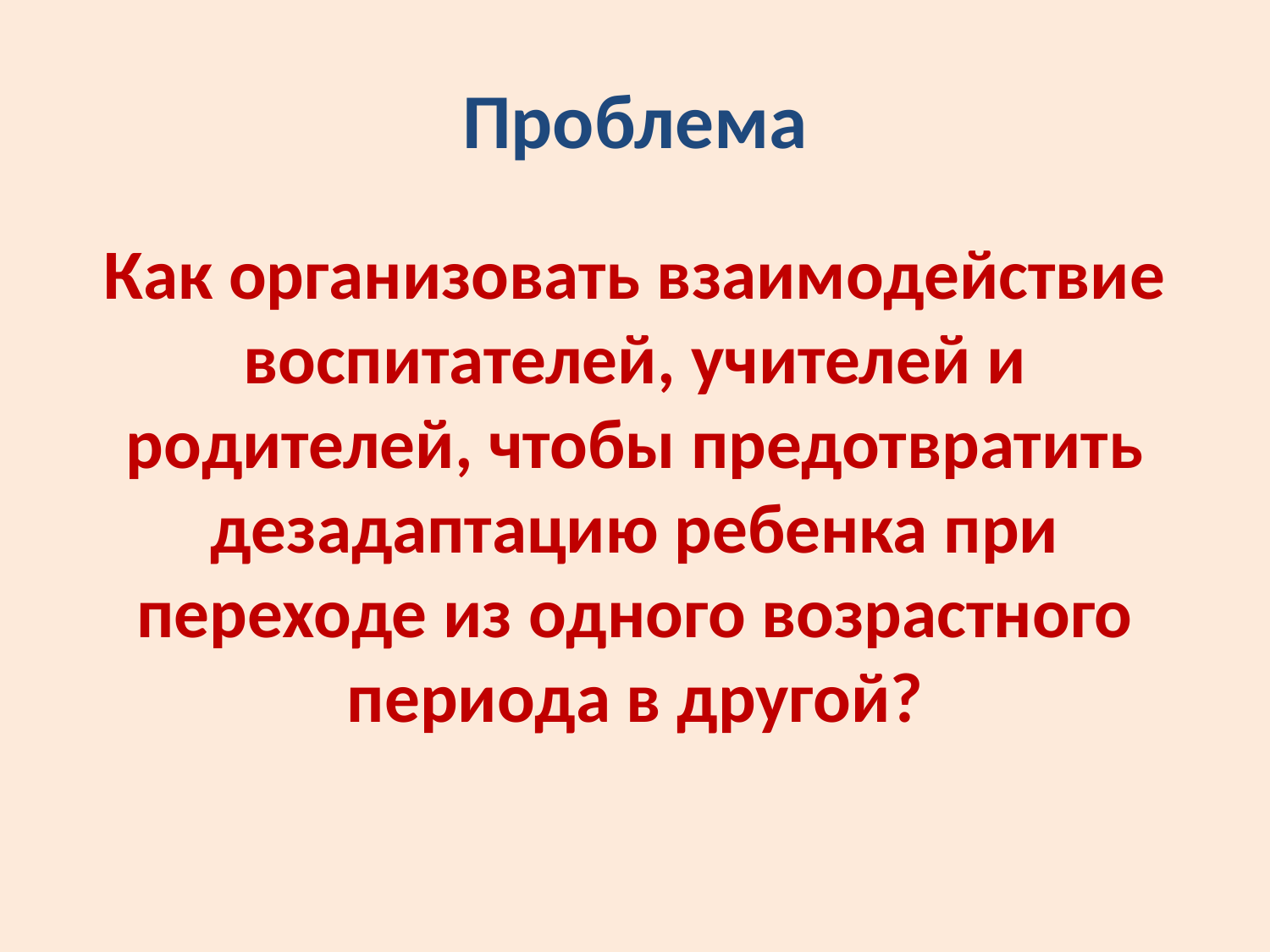

# Проблема
Как организовать взаимодействие воспитателей, учителей и родителей, чтобы предотвратить дезадаптацию ребенка при переходе из одного возрастного периода в другой?